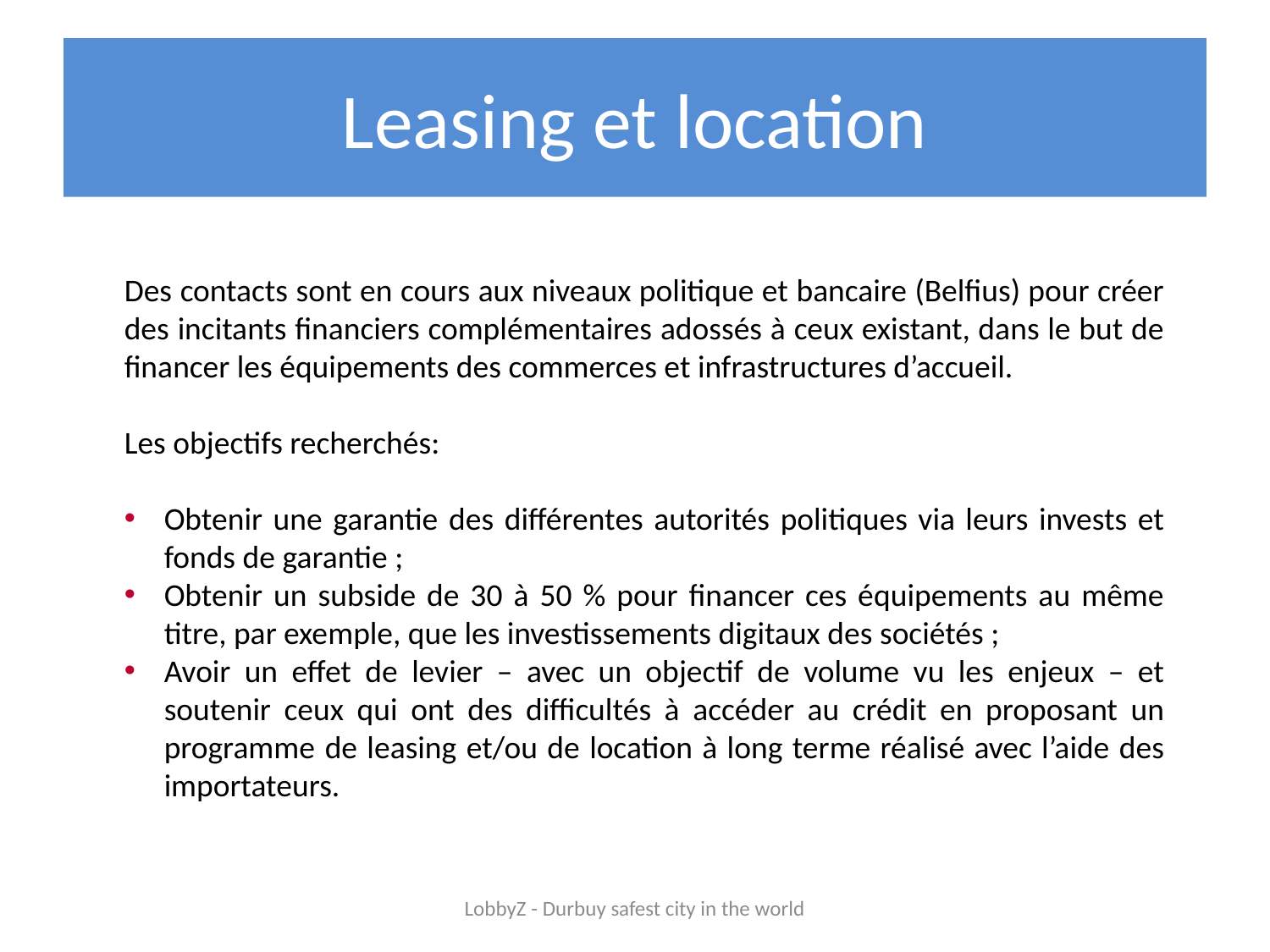

# Leasing et location
Des contacts sont en cours aux niveaux politique et bancaire (Belfius) pour créer des incitants financiers complémentaires adossés à ceux existant, dans le but de financer les équipements des commerces et infrastructures d’accueil.

Les objectifs recherchés:

Obtenir une garantie des différentes autorités politiques via leurs invests et fonds de garantie ;
Obtenir un subside de 30 à 50 % pour financer ces équipements au même titre, par exemple, que les investissements digitaux des sociétés ;
Avoir un effet de levier – avec un objectif de volume vu les enjeux – et soutenir ceux qui ont des difficultés à accéder au crédit en proposant un programme de leasing et/ou de location à long terme réalisé avec l’aide des importateurs.
LobbyZ - Durbuy safest city in the world